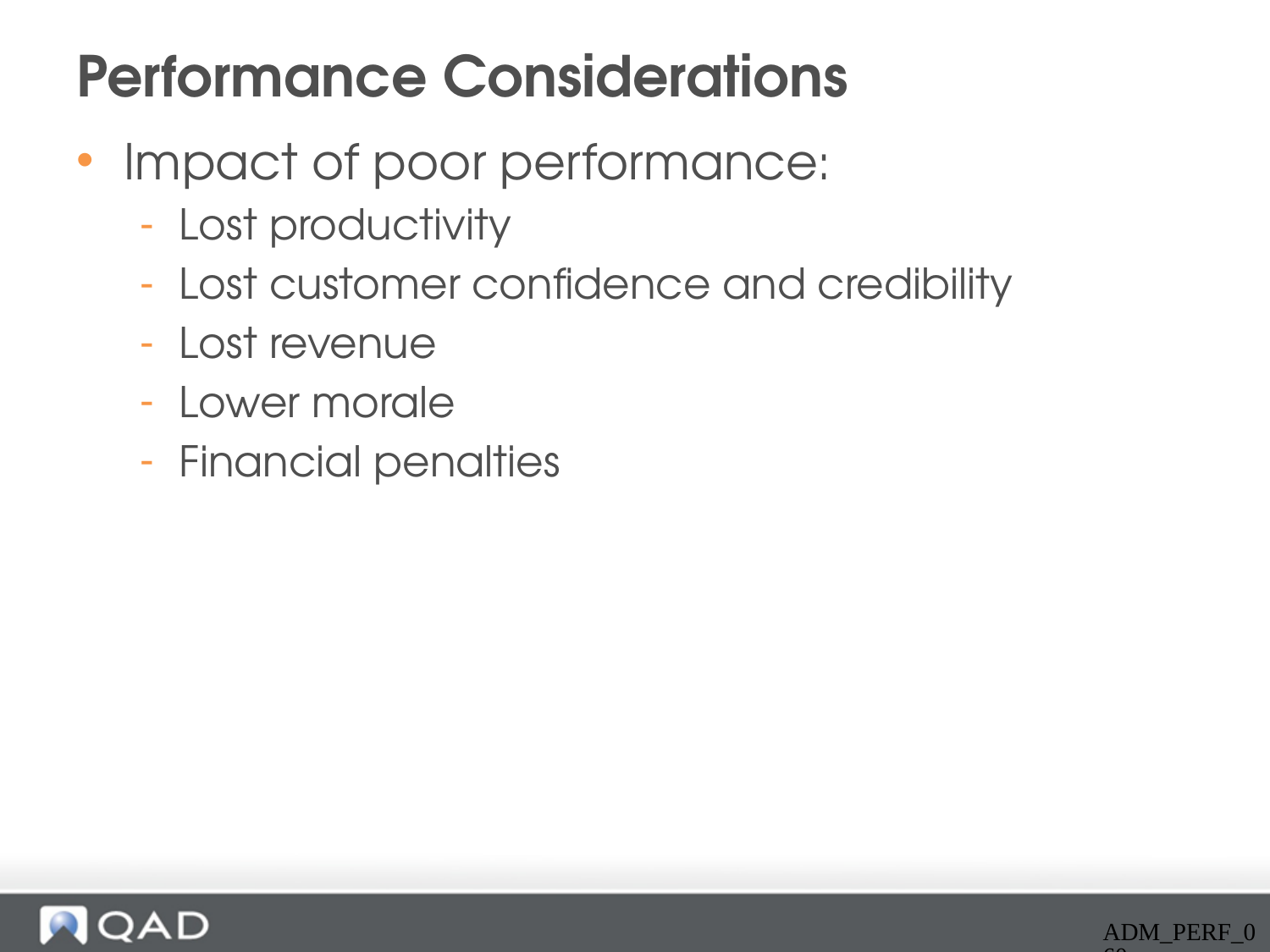

# Performance Considerations
Impact of poor performance:
Lost productivity
Lost customer confidence and credibility
Lost revenue
Lower morale
Financial penalties
ADM_PERF_060